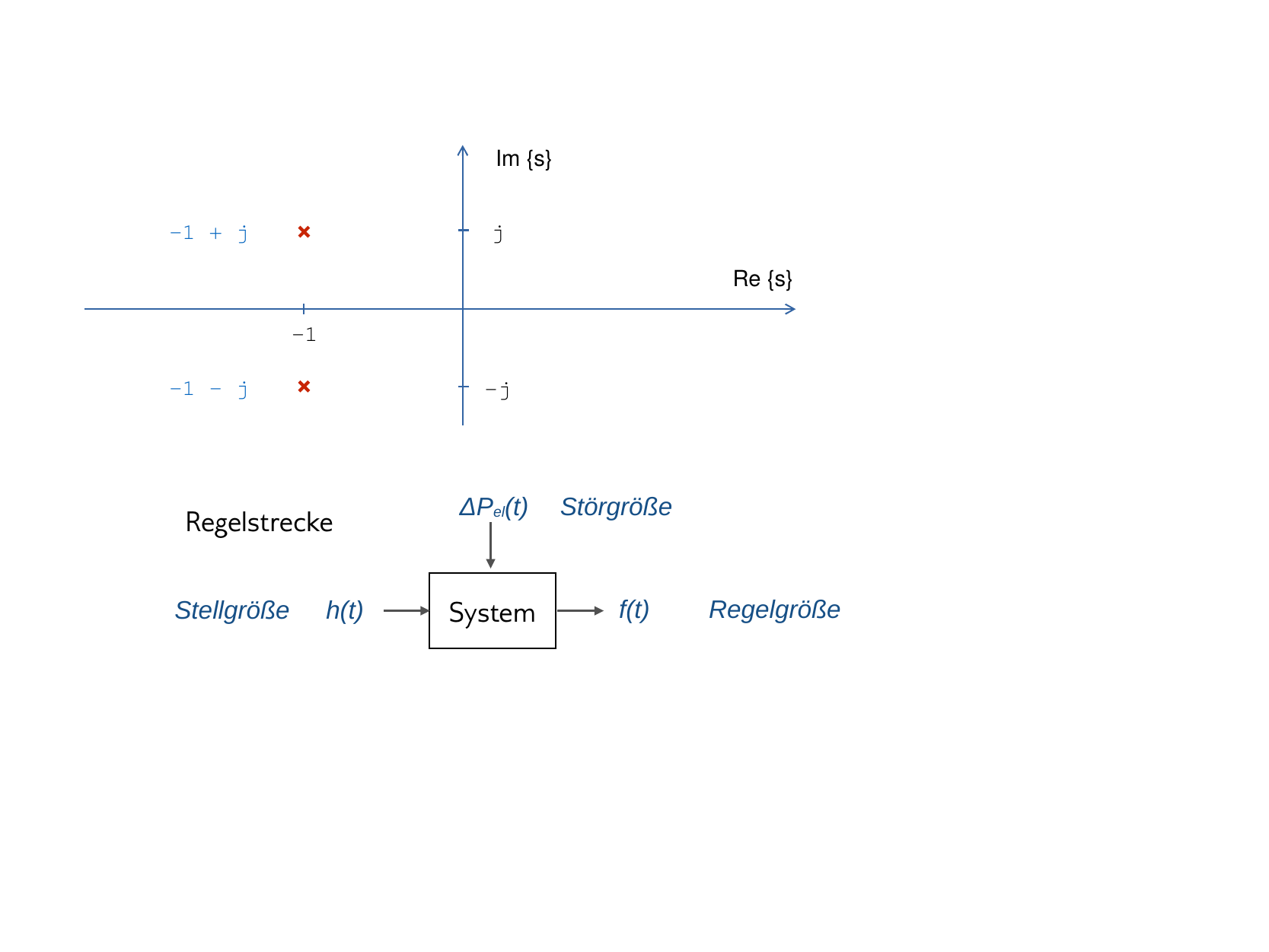

Im {s}

-1 + j
j

Re {s}

-1
-1 - j
-j

ΔPel(t)
Störgröße
Regelstrecke

System
f(t)
Regelgröße
Stellgröße
h(t)